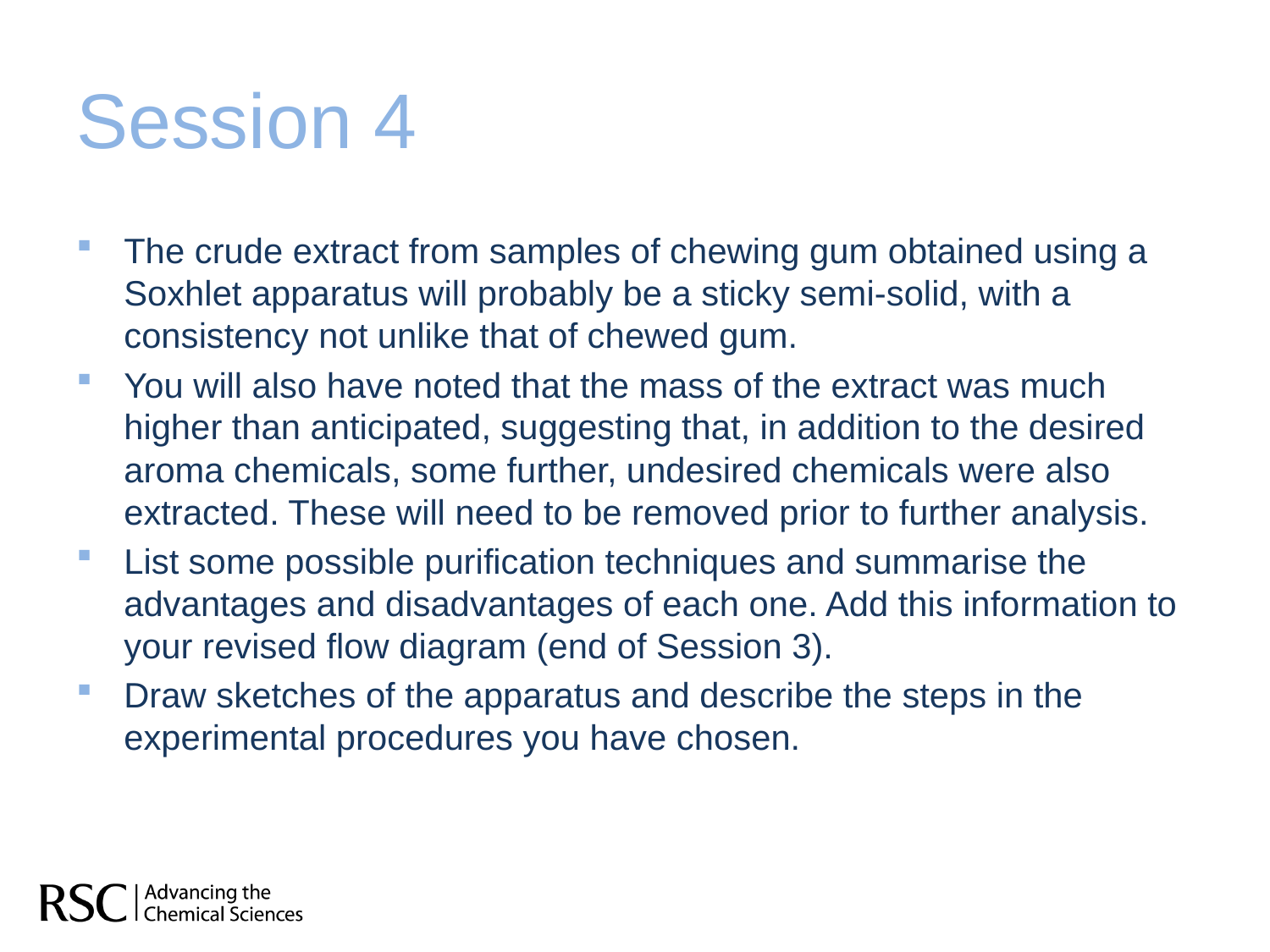

# Session 4
The crude extract from samples of chewing gum obtained using a Soxhlet apparatus will probably be a sticky semi-solid, with a consistency not unlike that of chewed gum.
You will also have noted that the mass of the extract was much higher than anticipated, suggesting that, in addition to the desired aroma chemicals, some further, undesired chemicals were also extracted. These will need to be removed prior to further analysis.
List some possible purification techniques and summarise the advantages and disadvantages of each one. Add this information to your revised flow diagram (end of Session 3).
Draw sketches of the apparatus and describe the steps in the experimental procedures you have chosen.